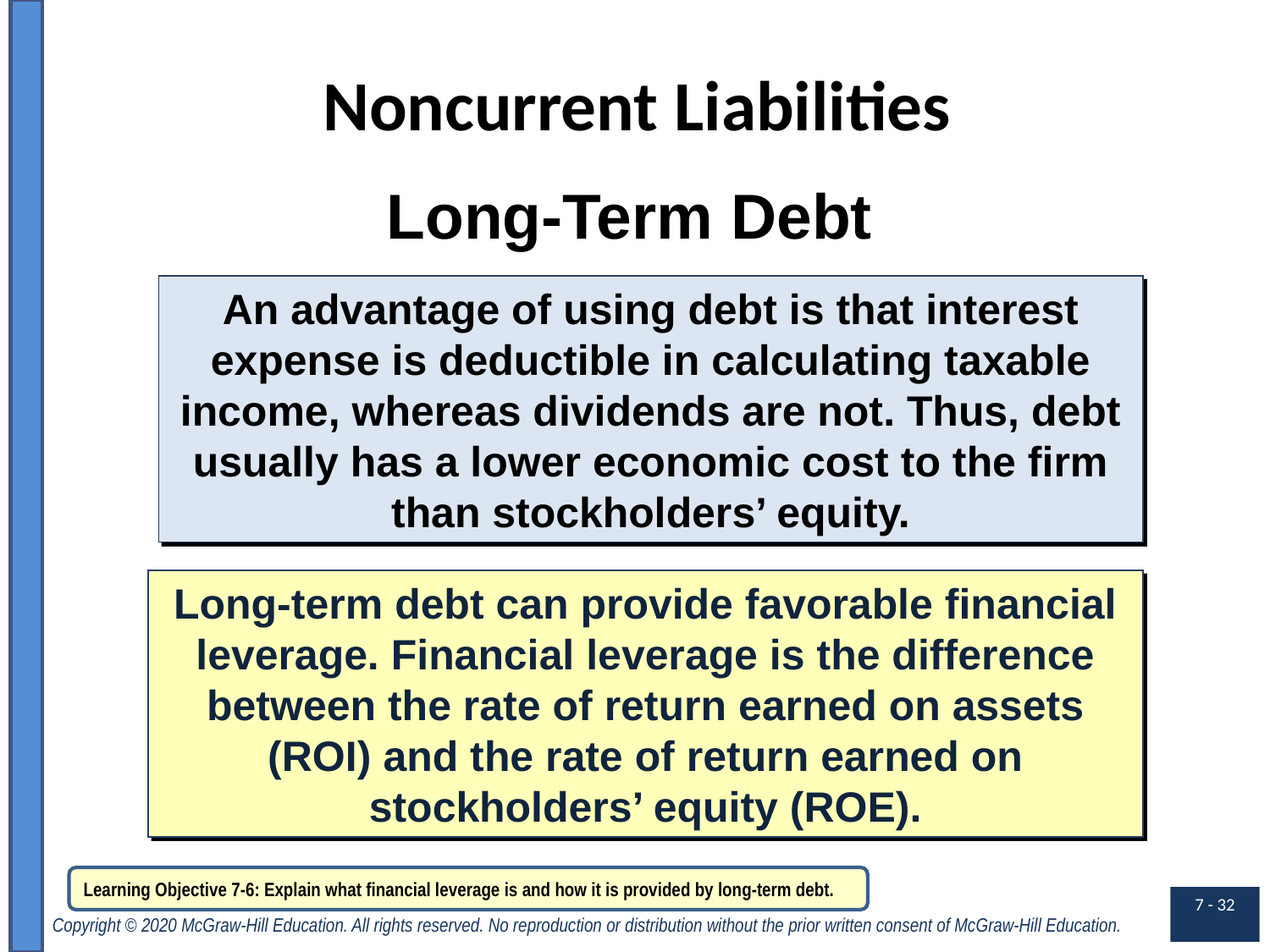

# Noncurrent Liabilities
Long-Term Debt
An advantage of using debt is that interest expense is deductible in calculating taxable income, whereas dividends are not. Thus, debt usually has a lower economic cost to the firm than stockholders’ equity.
Long-term debt can provide favorable financial leverage. Financial leverage is the difference between the rate of return earned on assets (ROI) and the rate of return earned on stockholders’ equity (ROE).
Learning Objective 7-6: Explain what financial leverage is and how it is provided by long-term debt.